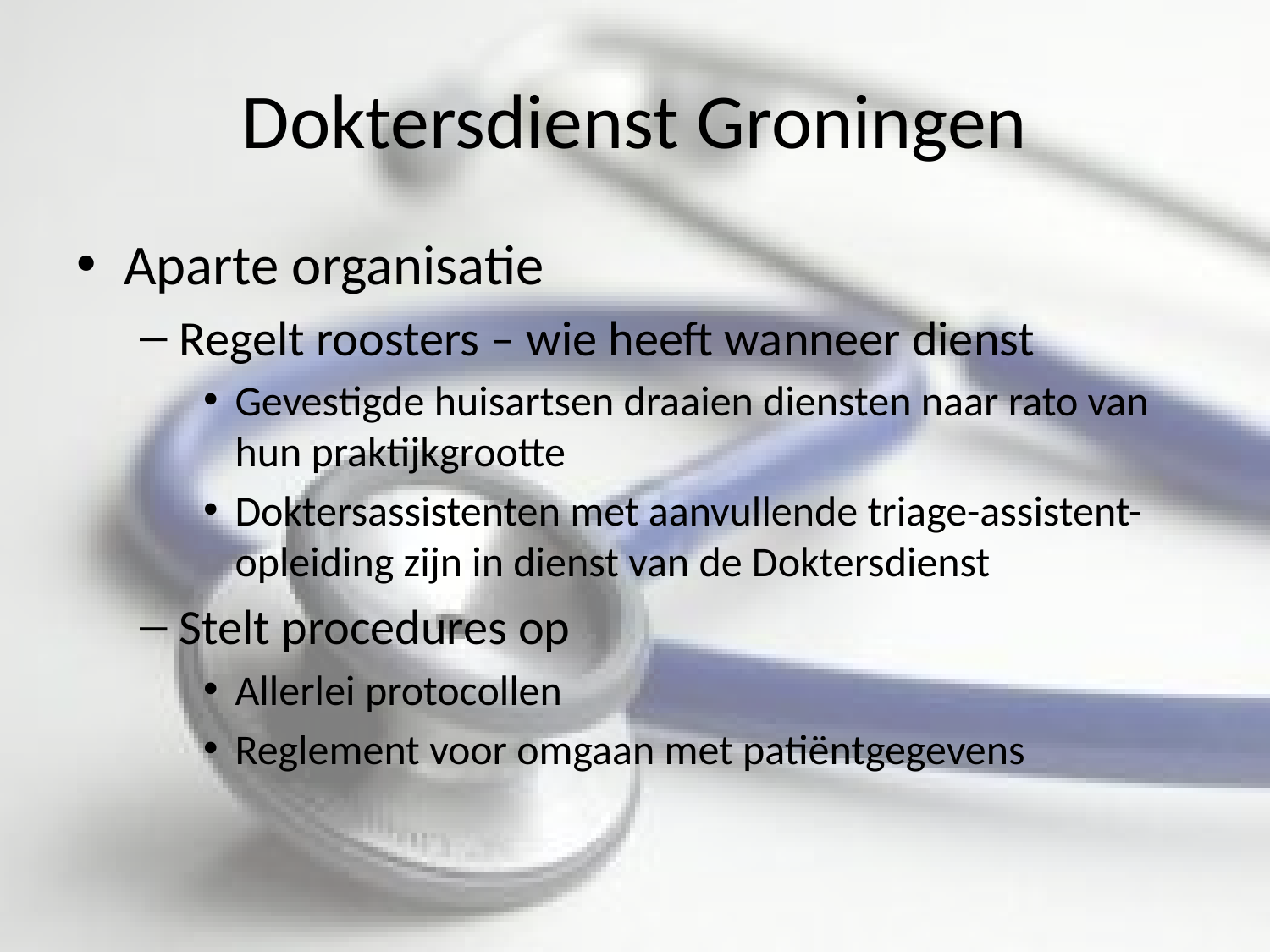

# Doktersdienst Groningen
Aparte organisatie
Regelt roosters – wie heeft wanneer dienst
Gevestigde huisartsen draaien diensten naar rato van hun praktijkgrootte
Doktersassistenten met aanvullende triage-assistent-opleiding zijn in dienst van de Doktersdienst
Stelt procedures op
Allerlei protocollen
Reglement voor omgaan met patiëntgegevens